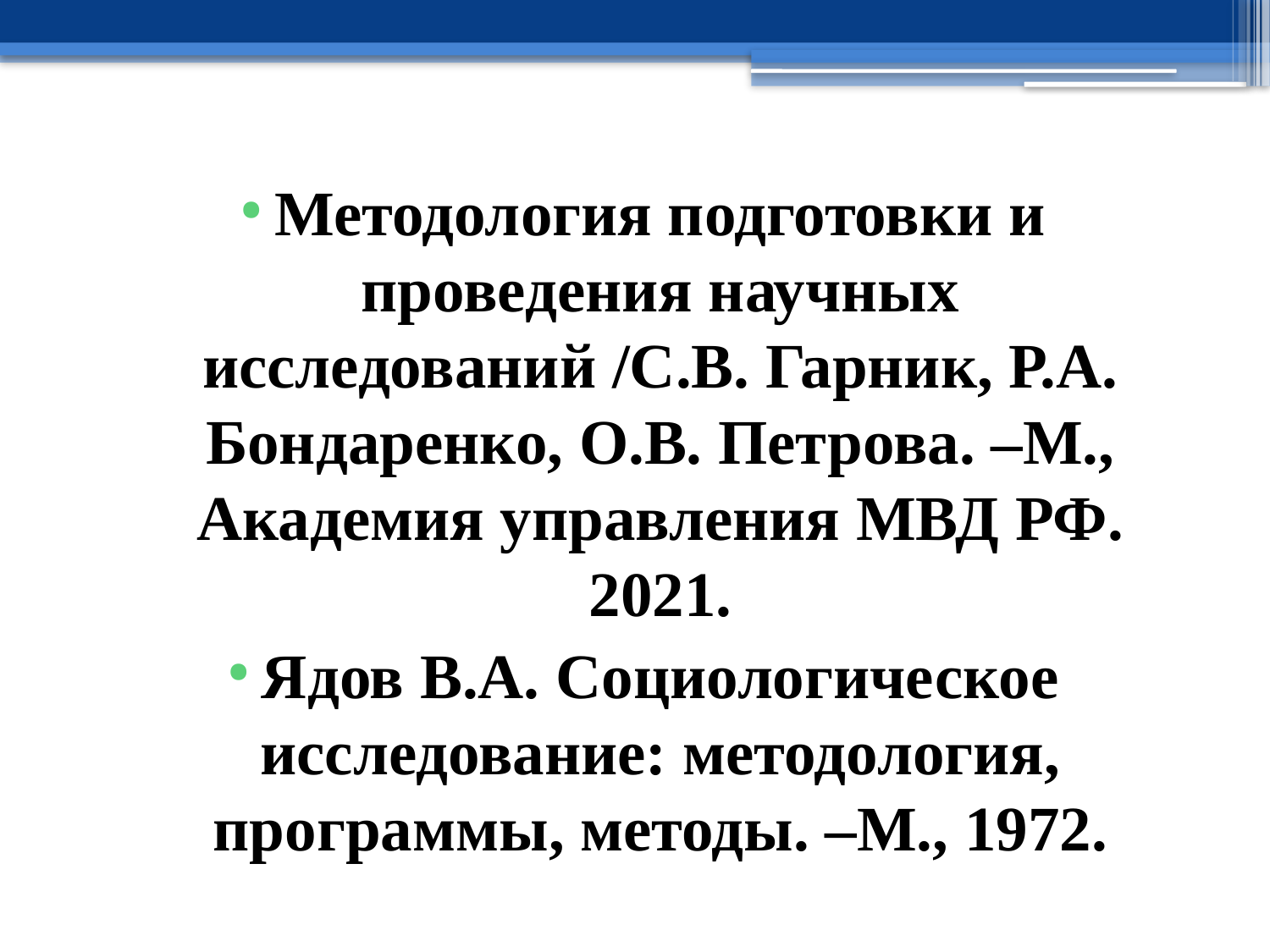

#
Методология подготовки и проведения научных исследований /С.В. Гарник, Р.А. Бондаренко, О.В. Петрова. –М., Академия управления МВД РФ. 2021.
Ядов В.А. Социологическое исследование: методология, программы, методы. –М., 1972.